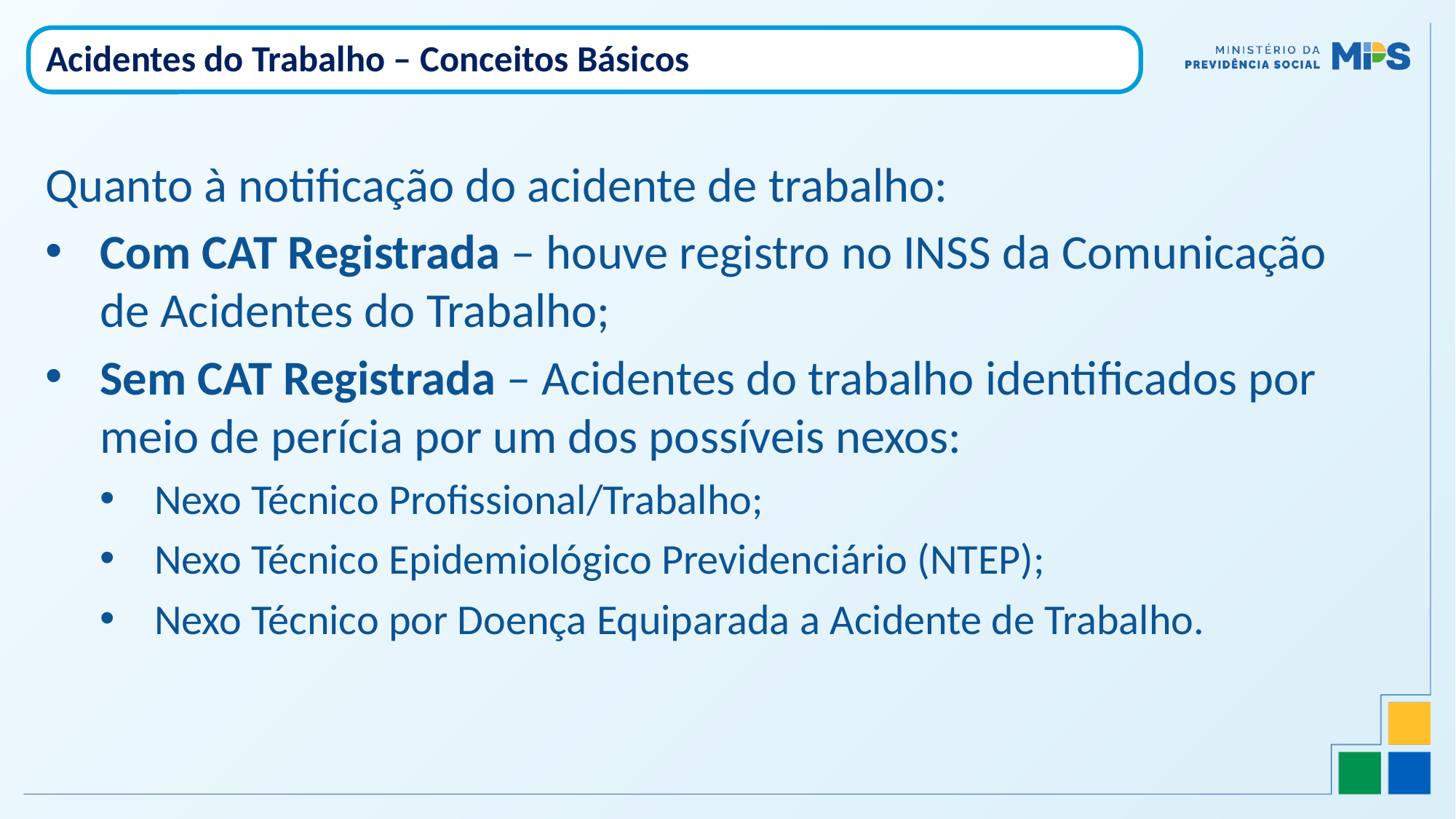

Acidentes do Trabalho – Conceitos Básicos
Quanto à notificação do acidente de trabalho:
Com CAT Registrada – houve registro no INSS da Comunicação de Acidentes do Trabalho;
Sem CAT Registrada – Acidentes do trabalho identificados por meio de perícia por um dos possíveis nexos:
Nexo Técnico Profissional/Trabalho;
Nexo Técnico Epidemiológico Previdenciário (NTEP);
Nexo Técnico por Doença Equiparada a Acidente de Trabalho.